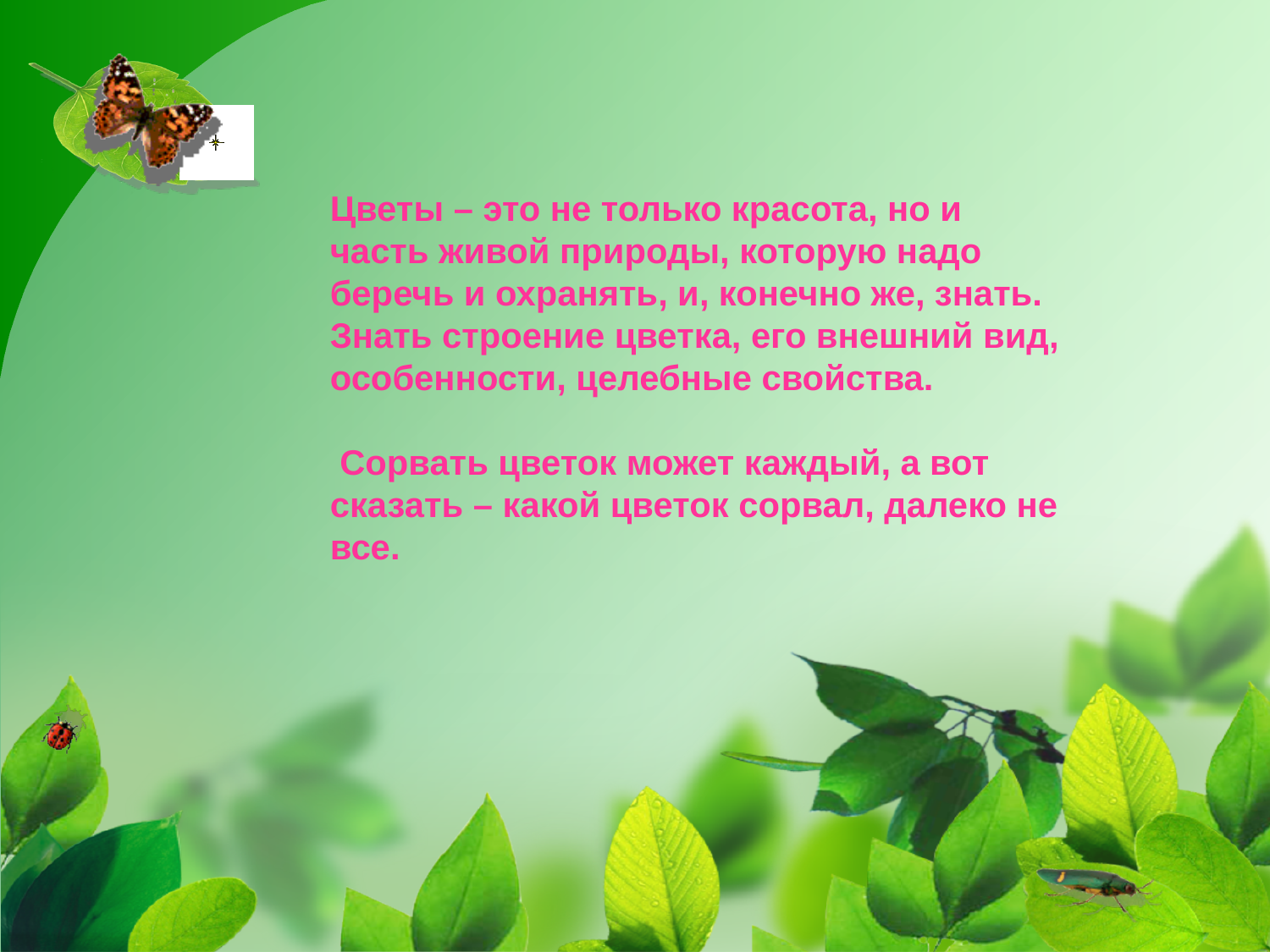

Цветы – это не только красота, но и часть живой природы, которую надо беречь и охранять, и, конечно же, знать. Знать строение цветка, его внешний вид, особенности, целебные свойства.

 Сорвать цветок может каждый, а вот сказать – какой цветок сорвал, далеко не все.